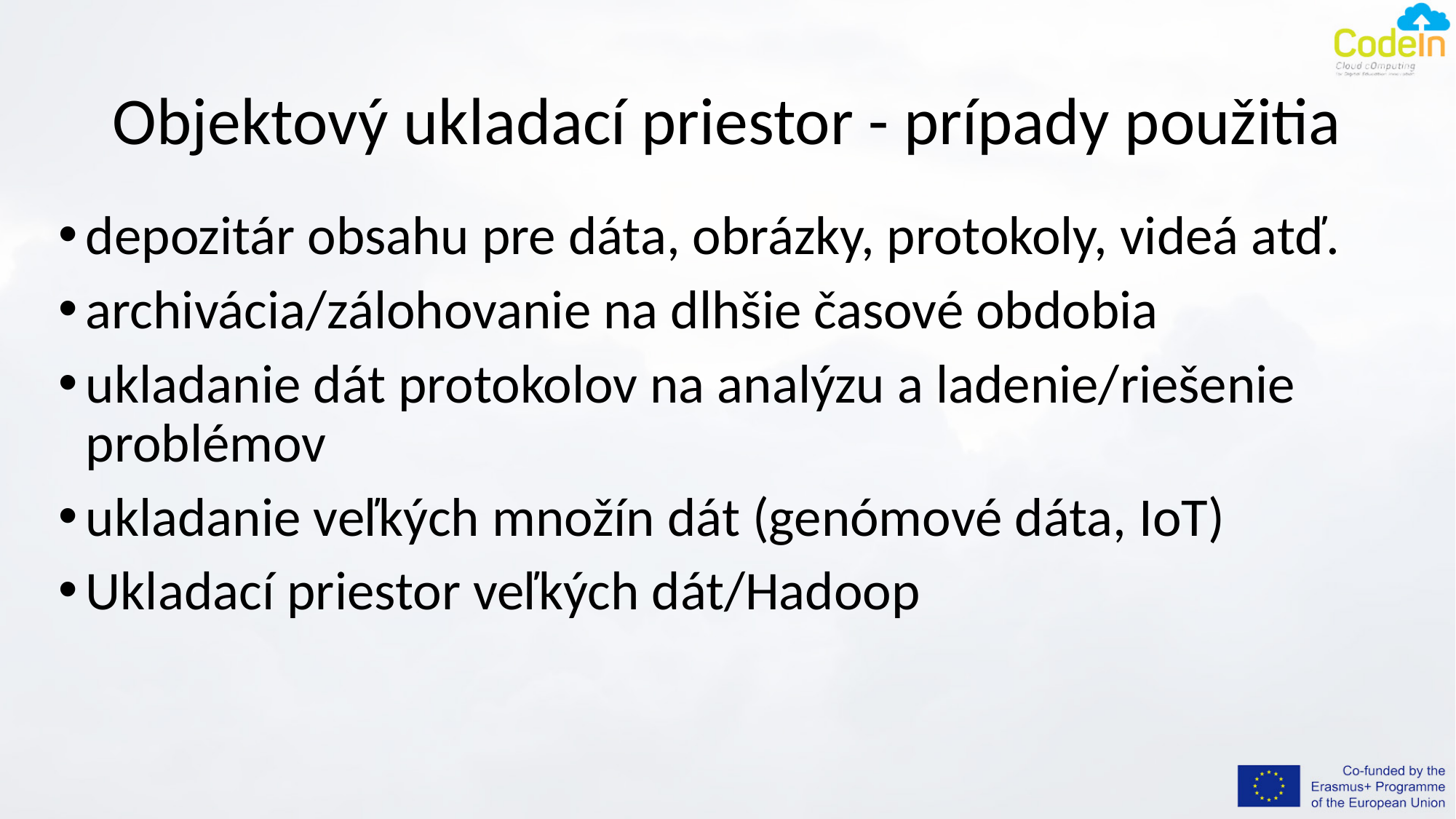

# Objektový ukladací priestor - prípady použitia
depozitár obsahu pre dáta, obrázky, protokoly, videá atď.
archivácia/zálohovanie na dlhšie časové obdobia
ukladanie dát protokolov na analýzu a ladenie/riešenie problémov
ukladanie veľkých množín dát (genómové dáta, IoT)
Ukladací priestor veľkých dát/Hadoop